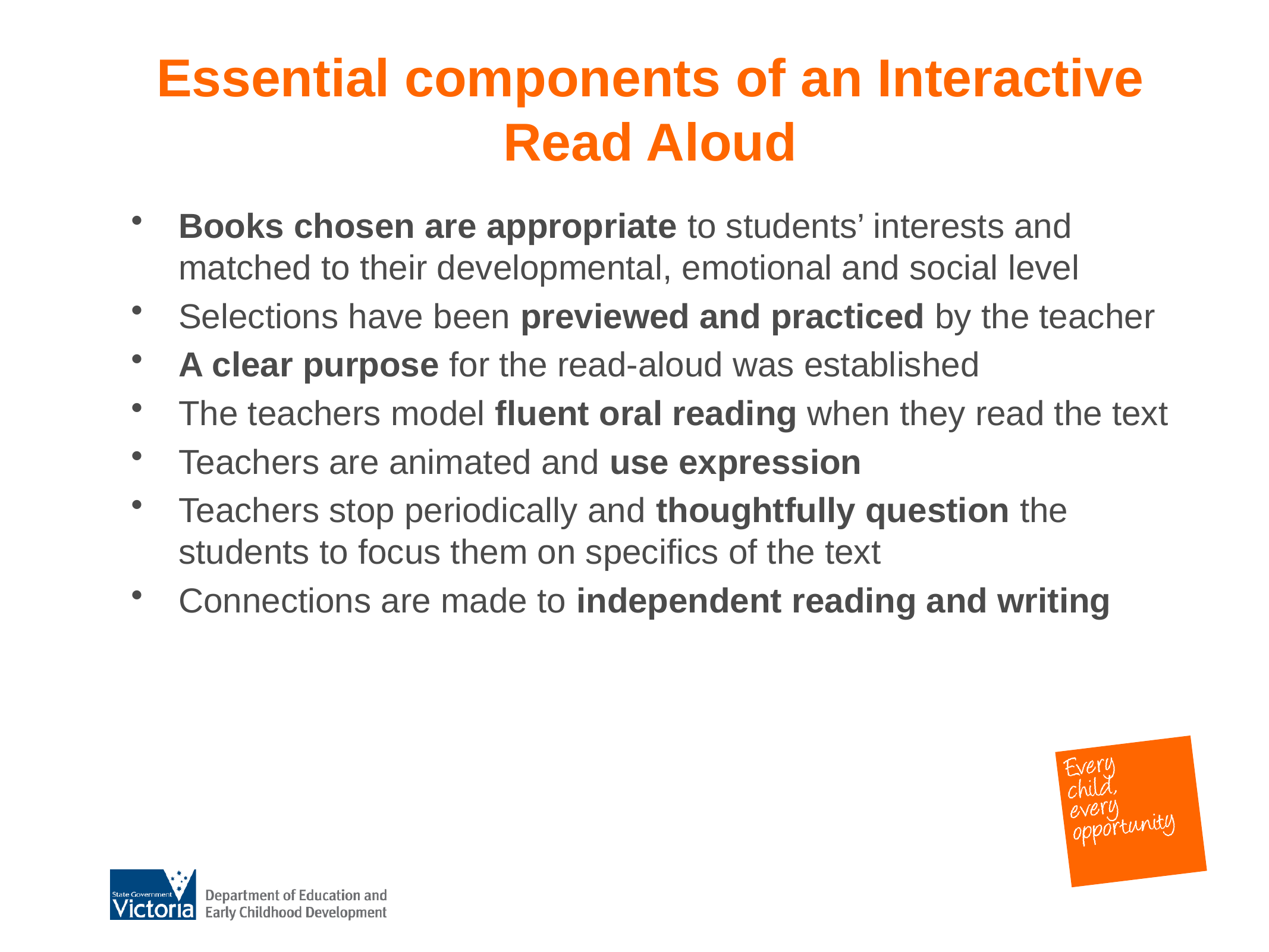

# Essential components of an Interactive Read Aloud
Books chosen are appropriate to students’ interests and matched to their developmental, emotional and social level
Selections have been previewed and practiced by the teacher
A clear purpose for the read-aloud was established
The teachers model fluent oral reading when they read the text
Teachers are animated and use expression
Teachers stop periodically and thoughtfully question the students to focus them on specifics of the text
Connections are made to independent reading and writing